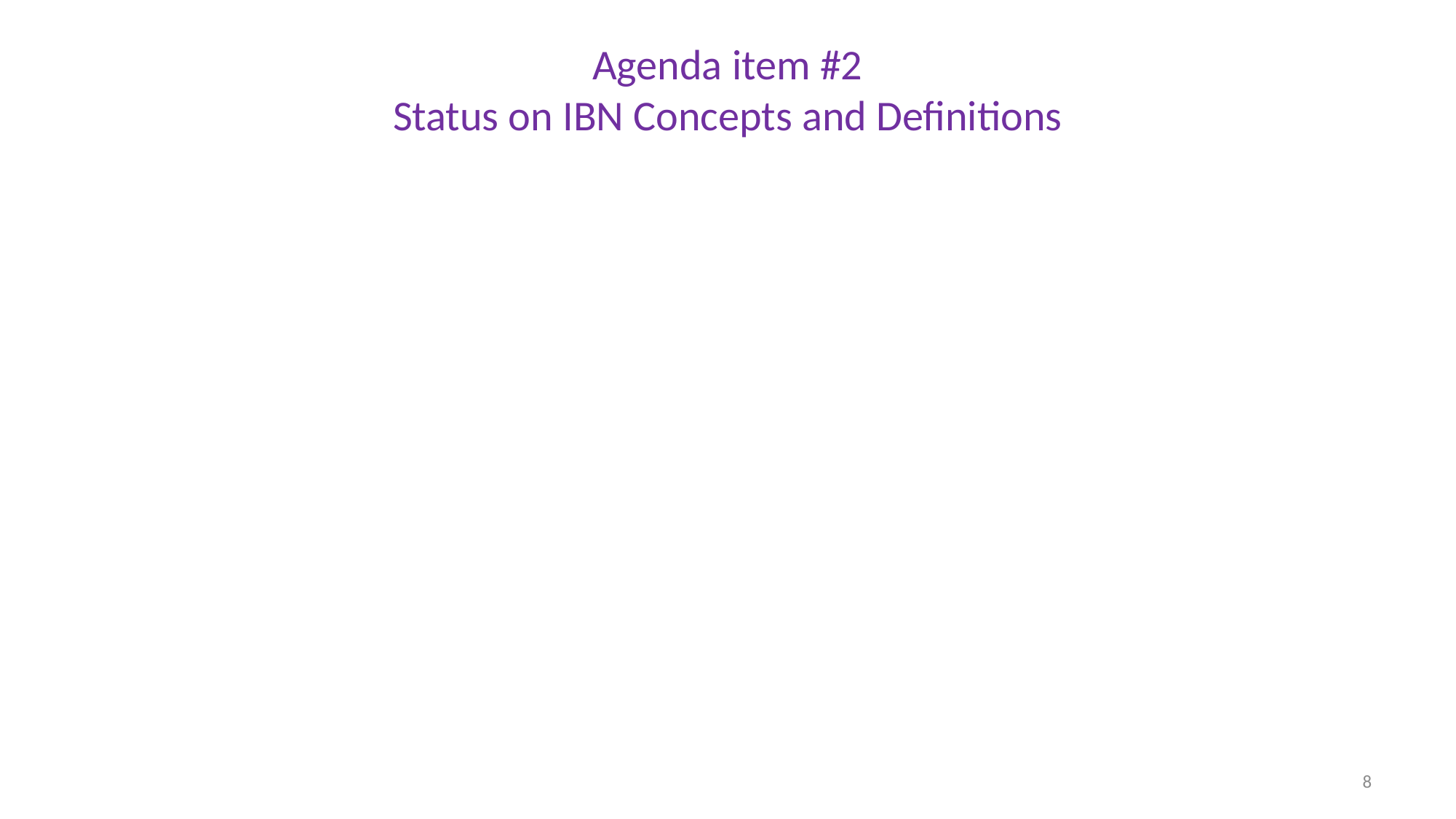

Agenda item #2
Status on IBN Concepts and Definitions
8